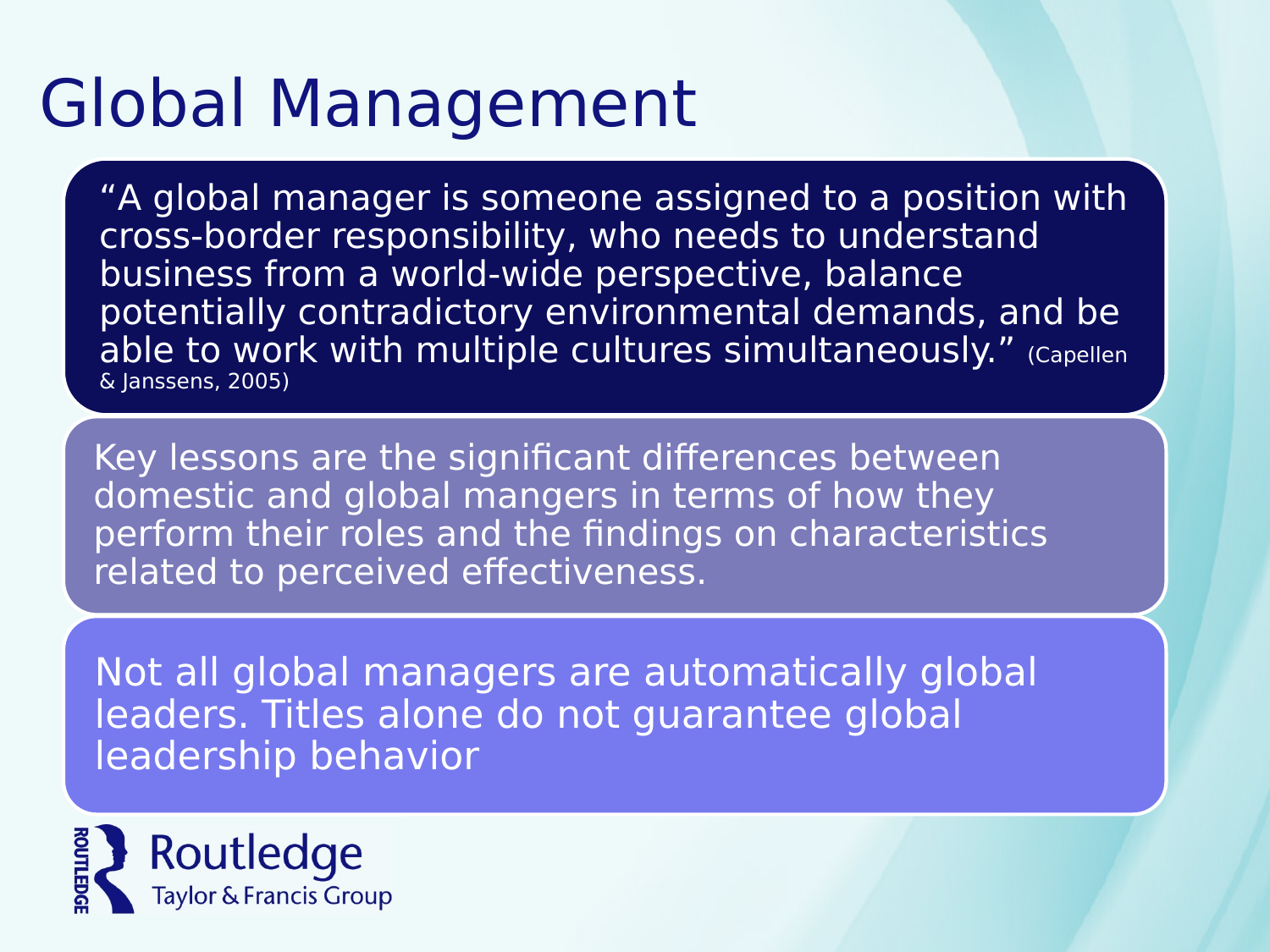

# Global Management
“A global manager is someone assigned to a position with cross-border responsibility, who needs to understand business from a world-wide perspective, balance potentially contradictory environmental demands, and be able to work with multiple cultures simultaneously.” (Capellen & Janssens, 2005)
Key lessons are the significant differences between domestic and global mangers in terms of how they perform their roles and the findings on characteristics related to perceived effectiveness.
Not all global managers are automatically global leaders. Titles alone do not guarantee global leadership behavior